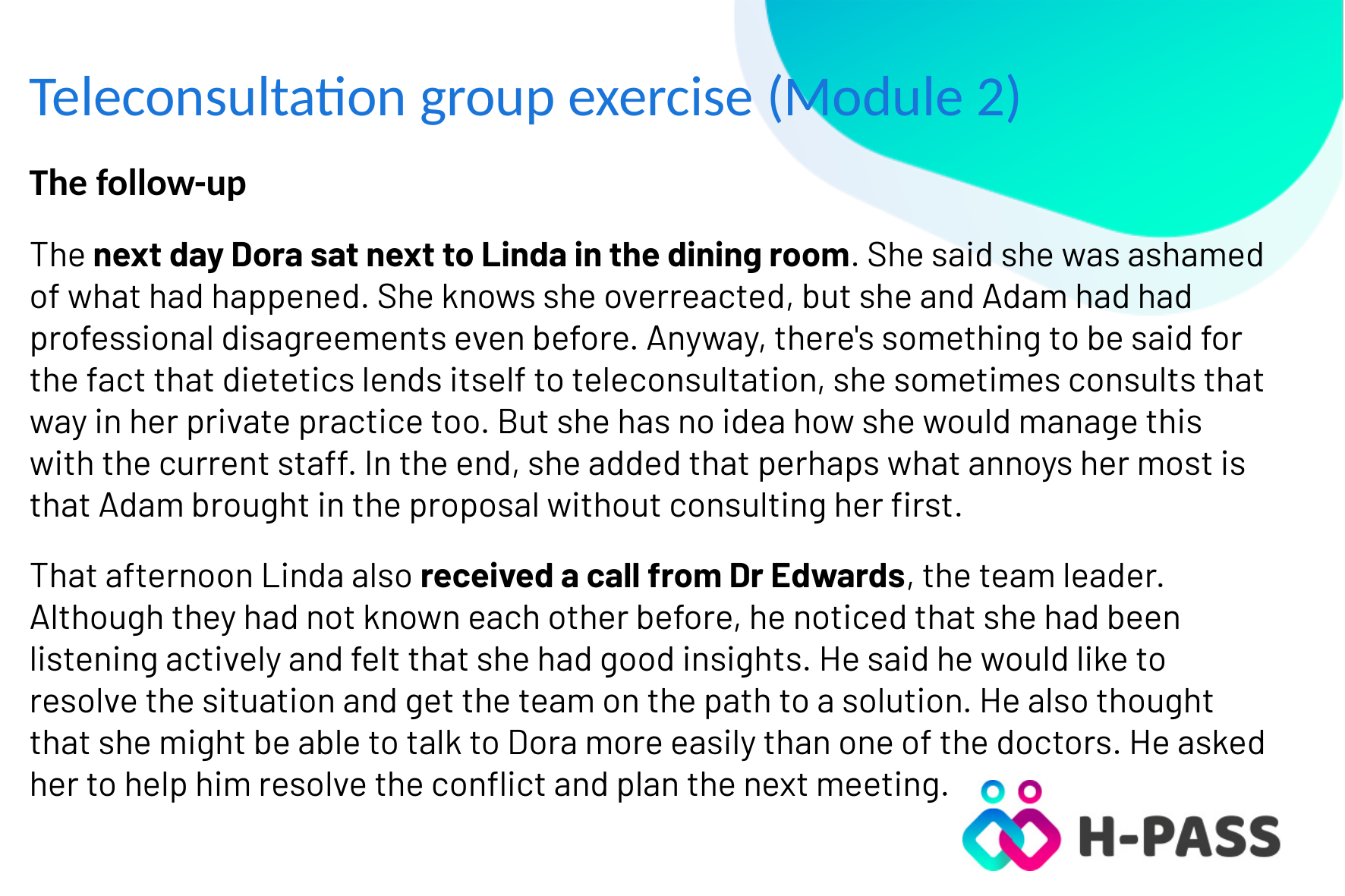

# Teleconsultation group exercise (Module 2)
The follow-up
The next day Dora sat next to Linda in the dining room. She said she was ashamed of what had happened. She knows she overreacted, but she and Adam had had professional disagreements even before. Anyway, there's something to be said for the fact that dietetics lends itself to teleconsultation, she sometimes consults that way in her private practice too. But she has no idea how she would manage this with the current staff. In the end, she added that perhaps what annoys her most is that Adam brought in the proposal without consulting her first.
That afternoon Linda also received a call from Dr Edwards, the team leader. Although they had not known each other before, he noticed that she had been listening actively and felt that she had good insights. He said he would like to resolve the situation and get the team on the path to a solution. He also thought that she might be able to talk to Dora more easily than one of the doctors. He asked her to help him resolve the conflict and plan the next meeting.